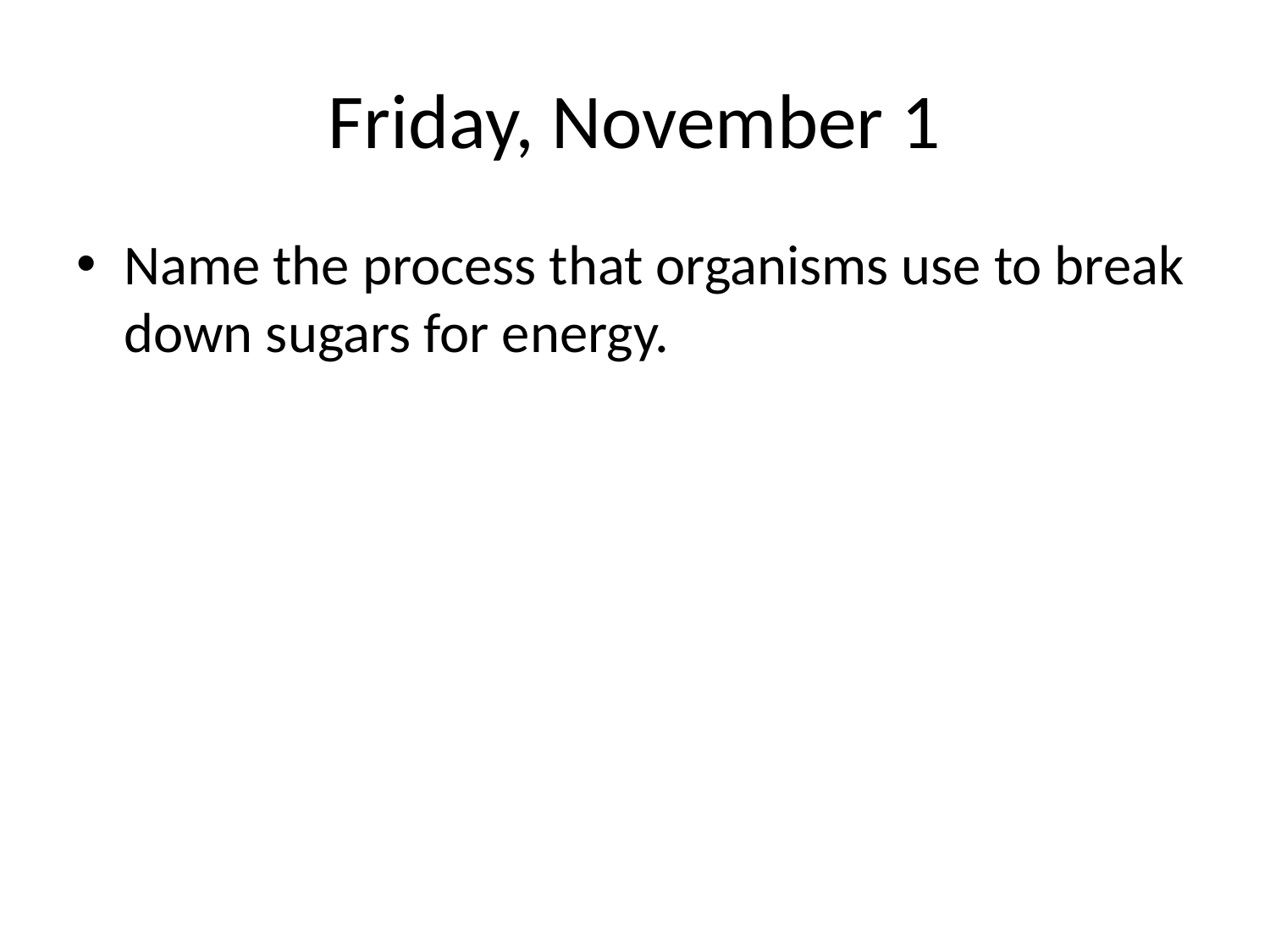

# Friday, November 1
Name the process that organisms use to break down sugars for energy.